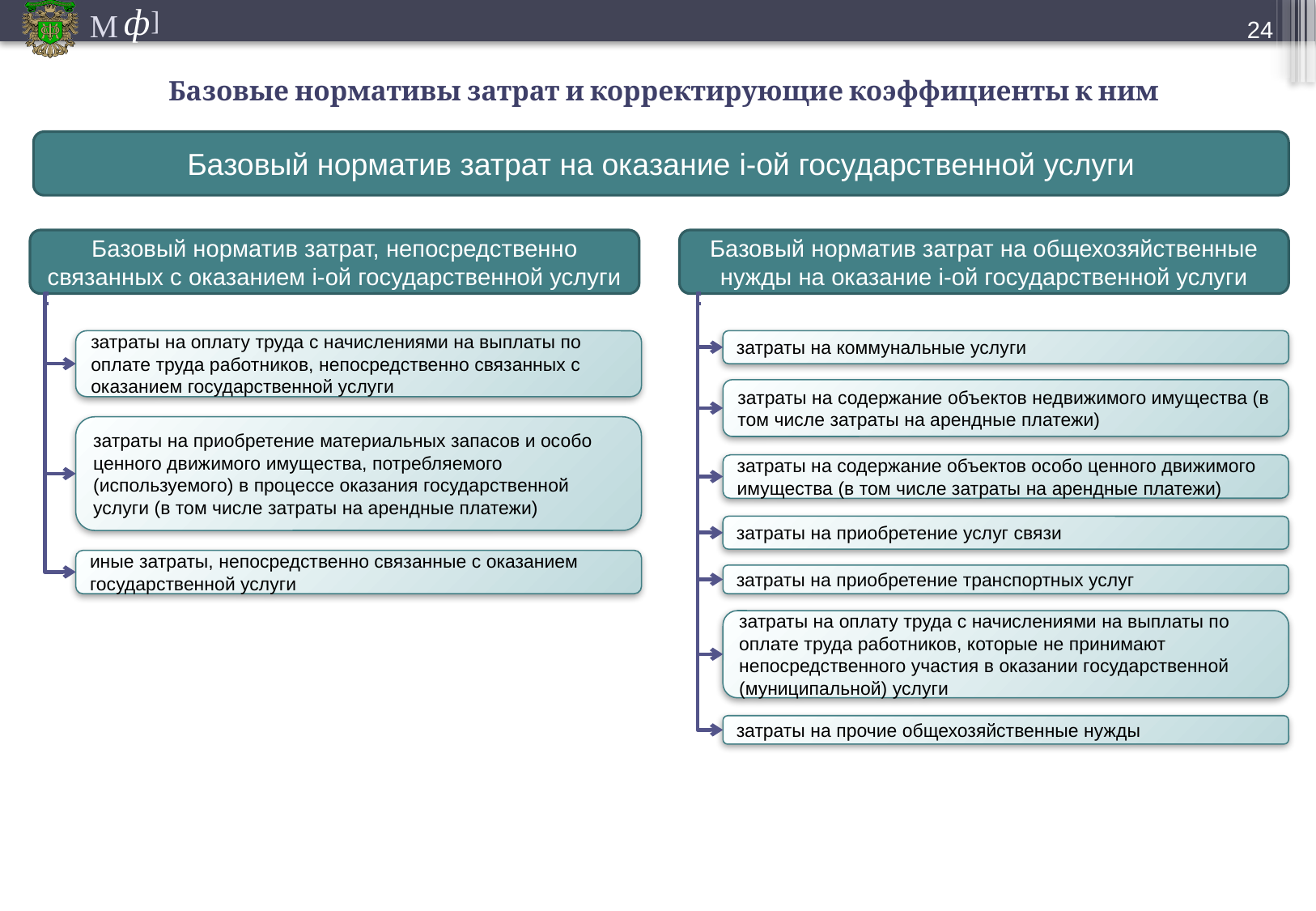

24
# Базовые нормативы затрат и корректирующие коэффициенты к ним
Базовый норматив затрат на оказание i-ой государственной услуги
Базовый норматив затрат, непосредственно связанных с оказанием i-ой государственной услуги
Базовый норматив затрат на общехозяйственные нужды на оказание i-ой государственной услуги
затраты на оплату труда с начислениями на выплаты по оплате труда работников, непосредственно связанных с оказанием государственной услуги
затраты на коммунальные услуги
затраты на содержание объектов недвижимого имущества (в том числе затраты на арендные платежи)
затраты на приобретение материальных запасов и особо ценного движимого имущества, потребляемого (используемого) в процессе оказания государственной услуги (в том числе затраты на арендные платежи)
затраты на содержание объектов особо ценного движимого имущества (в том числе затраты на арендные платежи)
затраты на приобретение услуг связи
иные затраты, непосредственно связанные с оказанием государственной услуги
затраты на приобретение транспортных услуг
затраты на оплату труда с начислениями на выплаты по оплате труда работников, которые не принимают непосредственного участия в оказании государственной (муниципальной) услуги
затраты на прочие общехозяйственные нужды